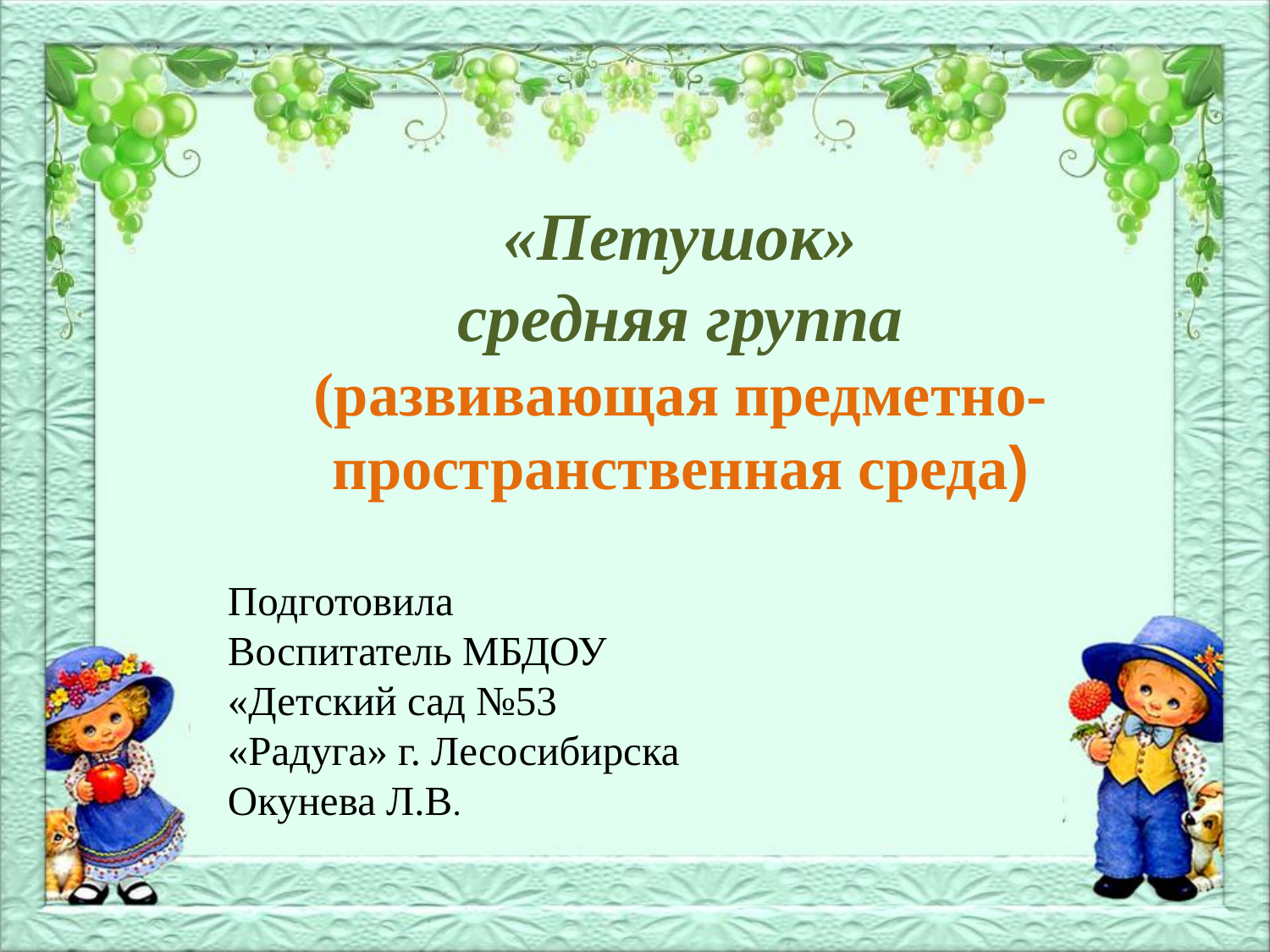

# «Петушок» средняя группа (развивающая предметно-пространственная среда)
Подготовила
Воспитатель МБДОУ
«Детский сад №53
«Радуга» г. Лесосибирска
Окунева Л.В.